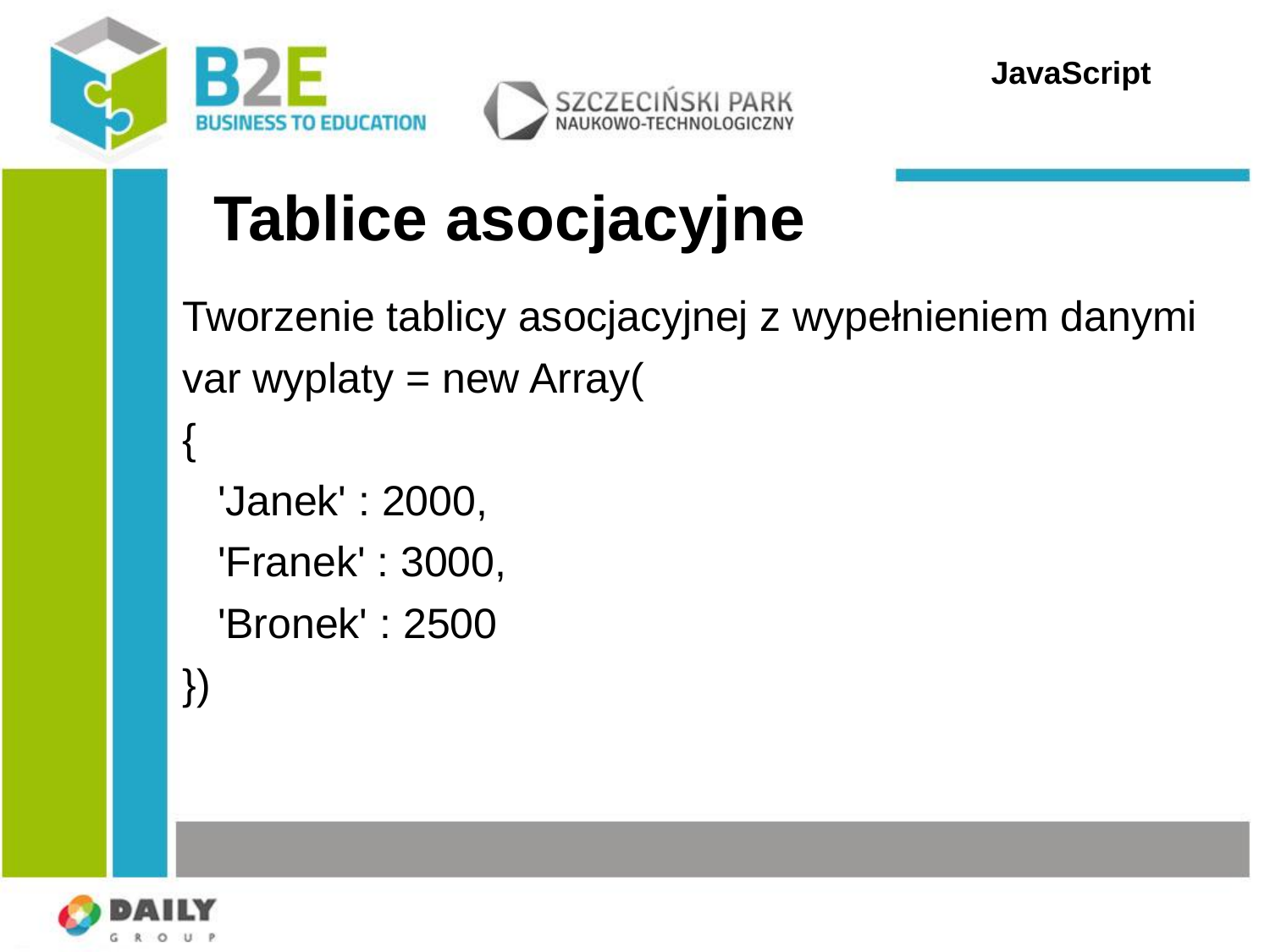

JavaScript
# Tablice asocjacyjne
Tworzenie tablicy asocjacyjnej z wypełnieniem danymi
var wyplaty = new Array(
{
   'Janek' : 2000,
   'Franek' : 3000,
   'Bronek' : 2500
})